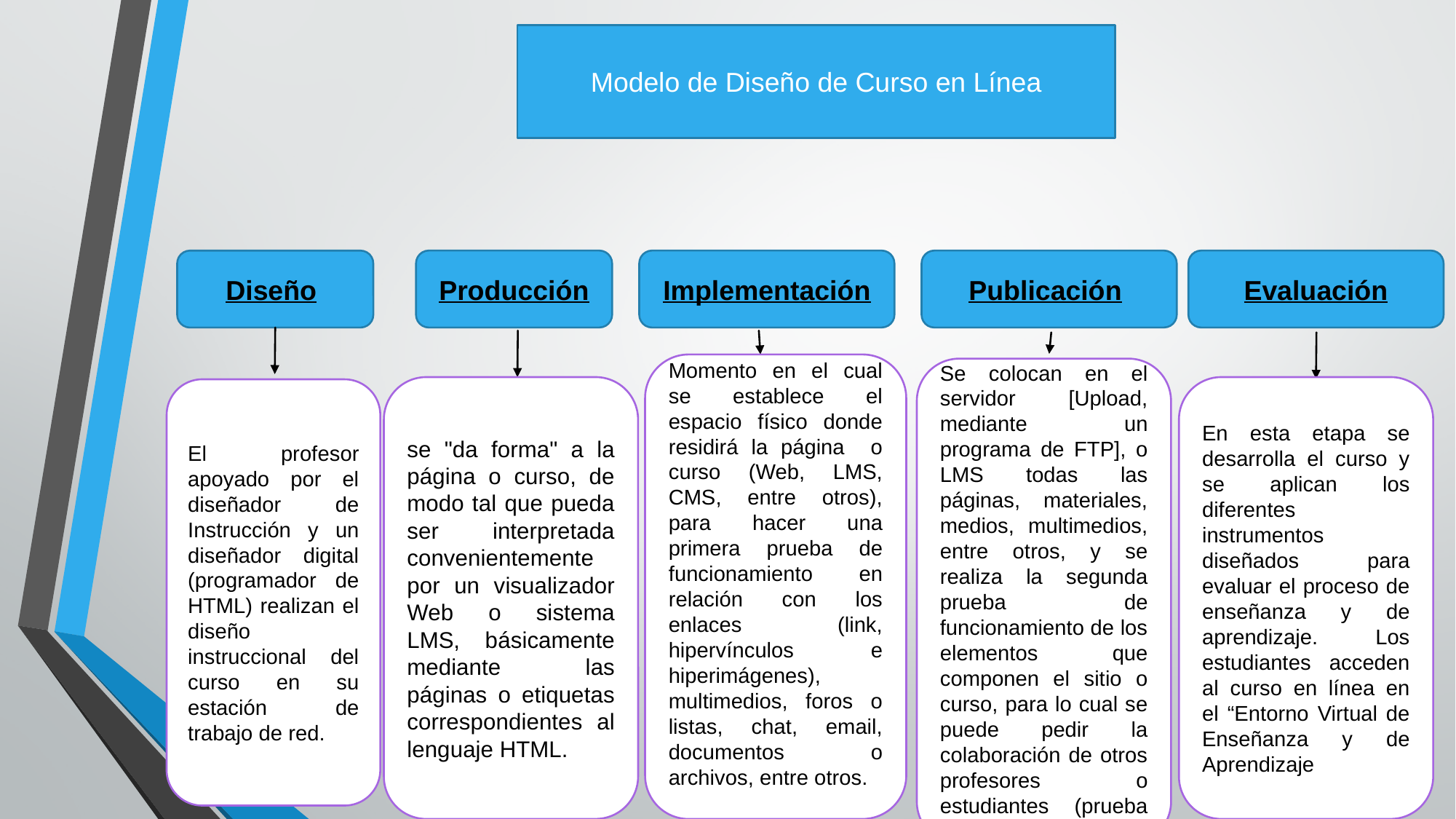

Modelo de Diseño de Curso en Línea
 Evaluación
Publicación
Producción
Implementación
Diseño
Momento en el cual se establece el espacio físico donde residirá la página  o curso (Web, LMS, CMS, entre otros), para hacer una primera prueba de funcionamiento en relación con los enlaces (link, hipervínculos e hiperimágenes), multimedios, foros o listas, chat, email, documentos o archivos, entre otros.

Se colocan en el servidor [Upload, mediante un programa de FTP], o LMS todas las páginas, materiales, medios, multimedios, entre otros, y se realiza la segunda prueba de funcionamiento de los elementos que componen el sitio o curso, para lo cual se puede pedir la colaboración de otros profesores o estudiantes (prueba piloto).
se "da forma" a la página o curso, de modo tal que pueda ser interpretada convenientemente por un visualizador Web o sistema LMS, básicamente mediante las páginas o etiquetas correspondientes al lenguaje HTML.
En esta etapa se desarrolla el curso y se aplican los diferentes instrumentos diseñados para evaluar el proceso de enseñanza y de aprendizaje. Los estudiantes acceden al curso en línea en el “Entorno Virtual de Enseñanza y de Aprendizaje
El profesor apoyado por el diseñador de Instrucción y un diseñador digital (programador de HTML) realizan el diseño instruccional del curso en su estación de trabajo de red.